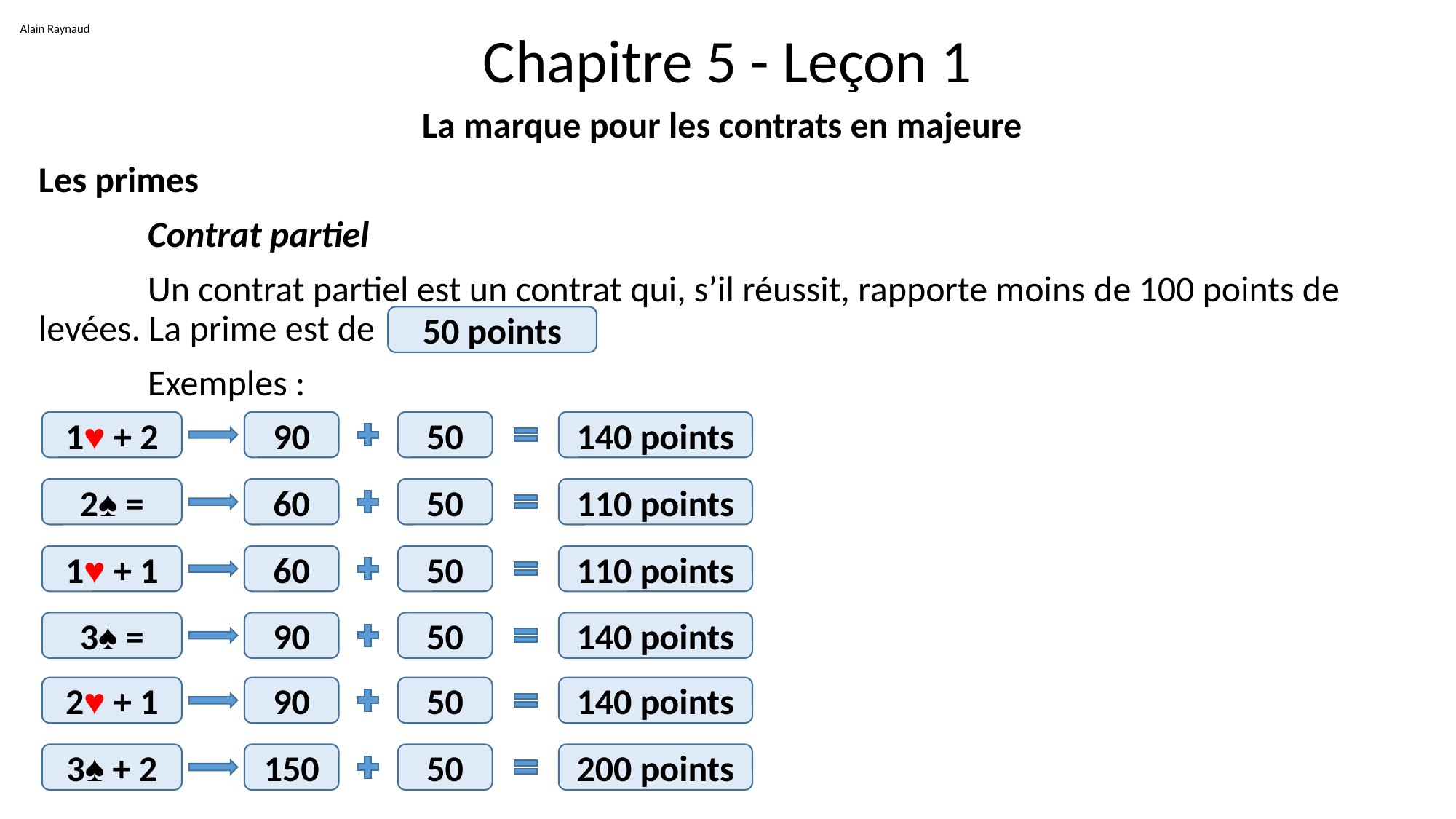

Alain Raynaud
# Chapitre 5 - Leçon 1
La marque pour les contrats en majeure
Les primes
	Contrat partiel
	Un contrat partiel est un contrat qui, s’il réussit, rapporte moins de 100 points de levées. La prime est de
	Exemples :

50 points
1♥ + 2

90
50
140 points

2♠ =

60
50
110 points

1♥ + 1

60
50
110 points

3♠ =

90
50
140 points

2♥ + 1

90
50
140 points

3♠ + 2

150
50
200 points